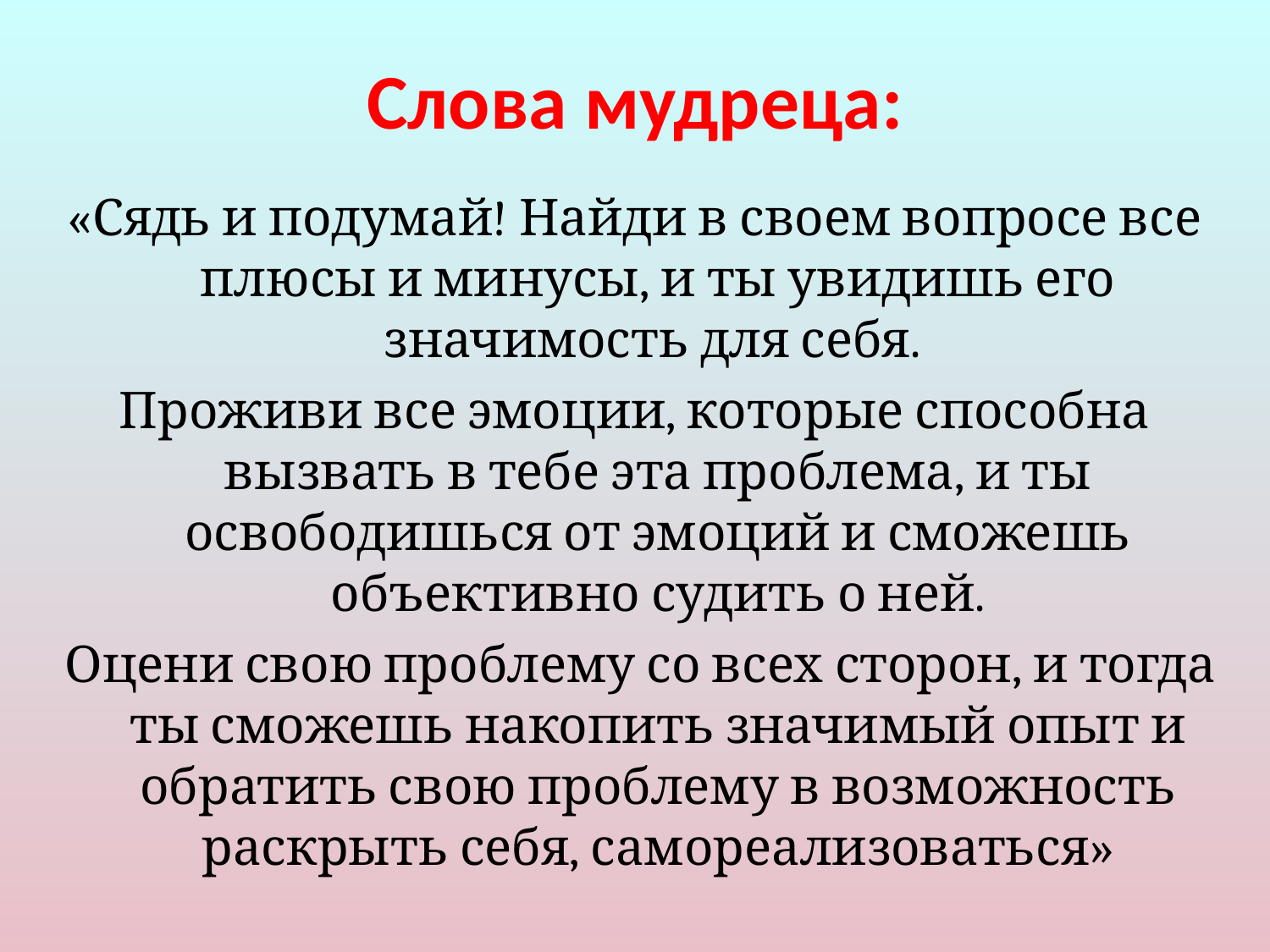

# Слова мудреца:
«Сядь и подумай! Найди в своем вопросе все плюсы и минусы, и ты увидишь его значимость для себя.
Проживи все эмоции, которые способна вызвать в тебе эта проблема, и ты освободишься от эмоций и сможешь объективно судить о ней.
 Оцени свою проблему со всех сторон, и тогда ты сможешь накопить значимый опыт и обратить свою проблему в возможность раскрыть себя, самореализоваться»